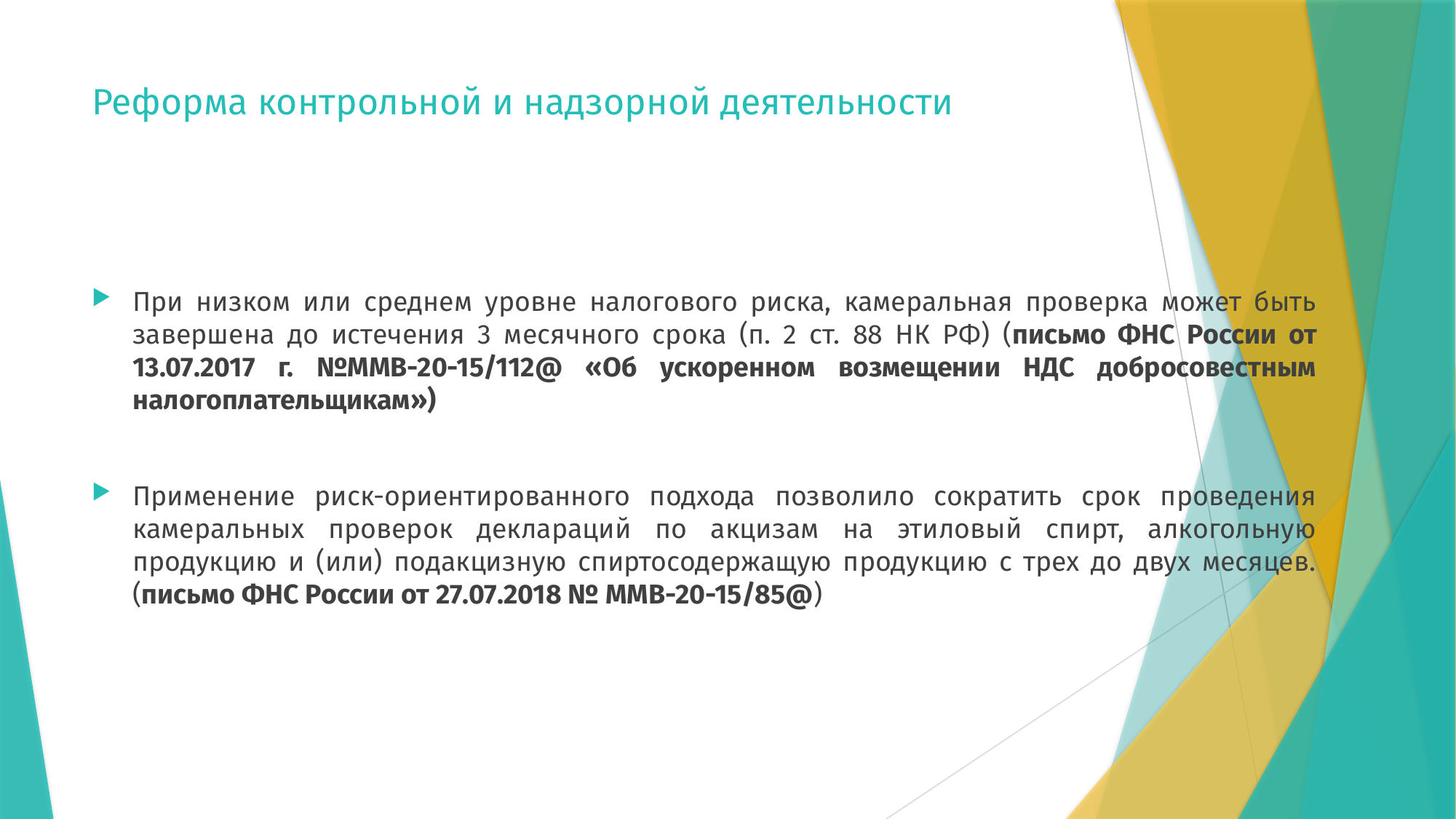

# Реформа контрольной и надзорной деятельности

При низком или среднем уровне налогового риска, камеральная проверка может быть завершена до истечения 3 месячного срока (п. 2 ст. 88 НК РФ) (письмо ФНС России от 13.07.2017 г. №ММВ-20-15/112@ «Об ускоренном возмещении НДС добросовестным налогоплательщикам»)

Применение риск-ориентированного подхода позволило сократить срок проведения камеральных проверок деклараций по акцизам на этиловый спирт, алкогольную продукцию и (или) подакцизную спиртосодержащую продукцию с трех до двух месяцев. (письмо ФНС России от 27.07.2018 № ММВ-20-15/85@)